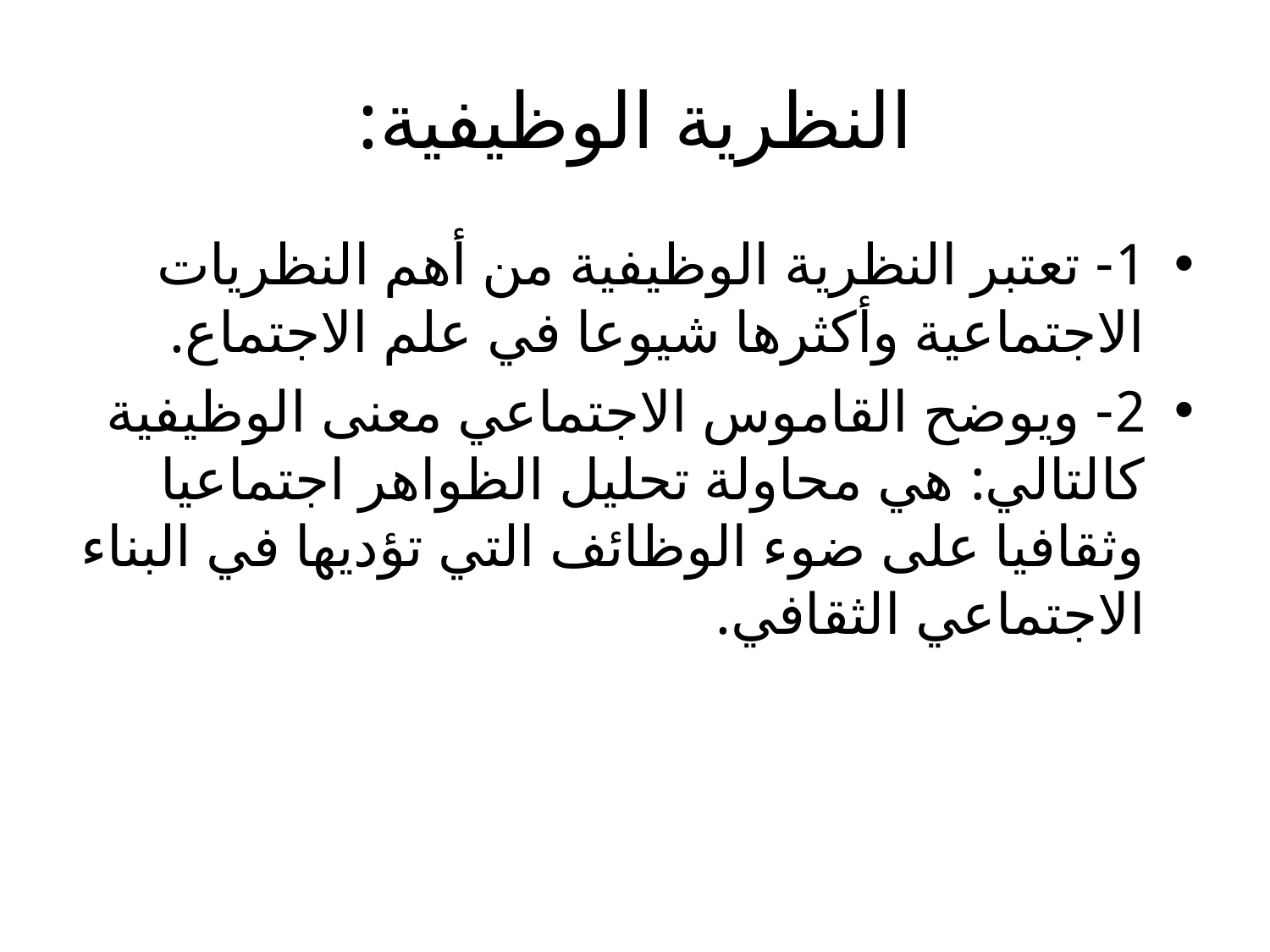

# النظرية الوظيفية:
1- تعتبر النظرية الوظيفية من أهم النظريات الاجتماعية وأكثرها شيوعا في علم الاجتماع.
2- ويوضح القاموس الاجتماعي معنى الوظيفية كالتالي: هي محاولة تحليل الظواهر اجتماعيا وثقافيا على ضوء الوظائف التي تؤديها في البناء الاجتماعي الثقافي.